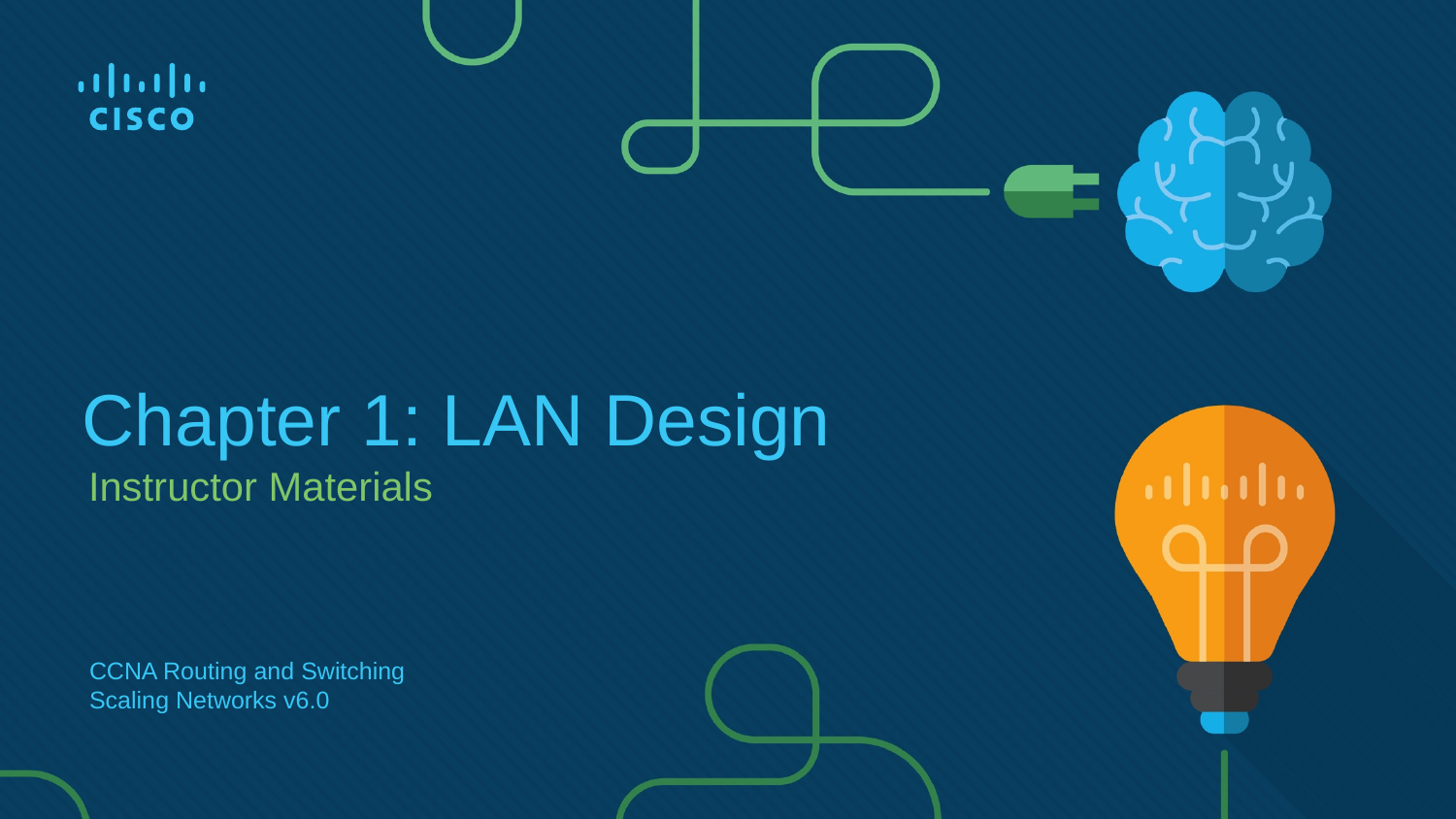

# Chapter 1: LAN Design
Instructor Materials
CCNA Routing and Switching
Scaling Networks v6.0